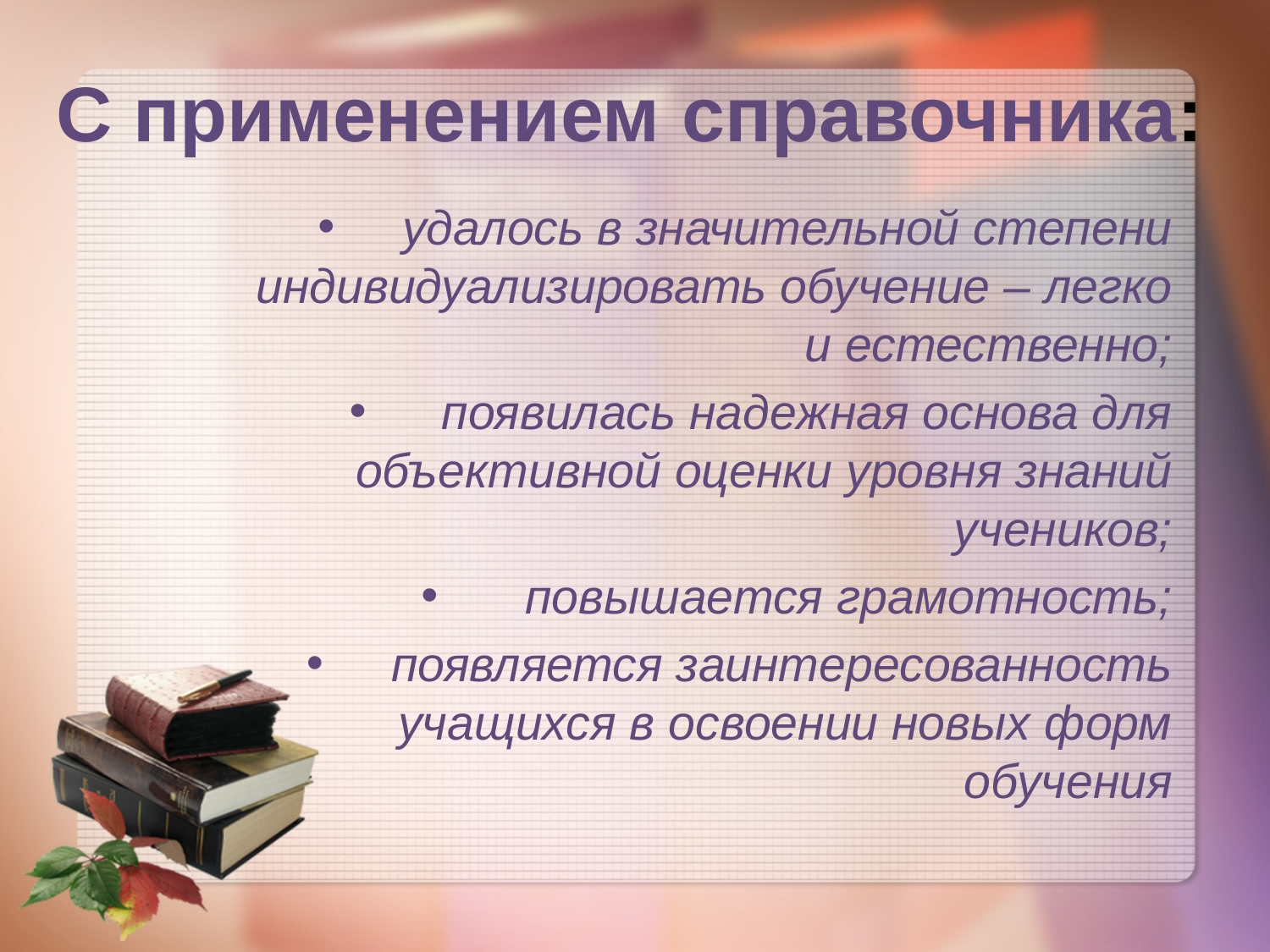

# С применением справочника:
 удалось в значительной степени индивидуализировать обучение – легко и естественно;
 появилась надежная основа для объективной оценки уровня знаний учеников;
 повышается грамотность;
 появляется заинтересованность учащихся в освоении новых форм обучения